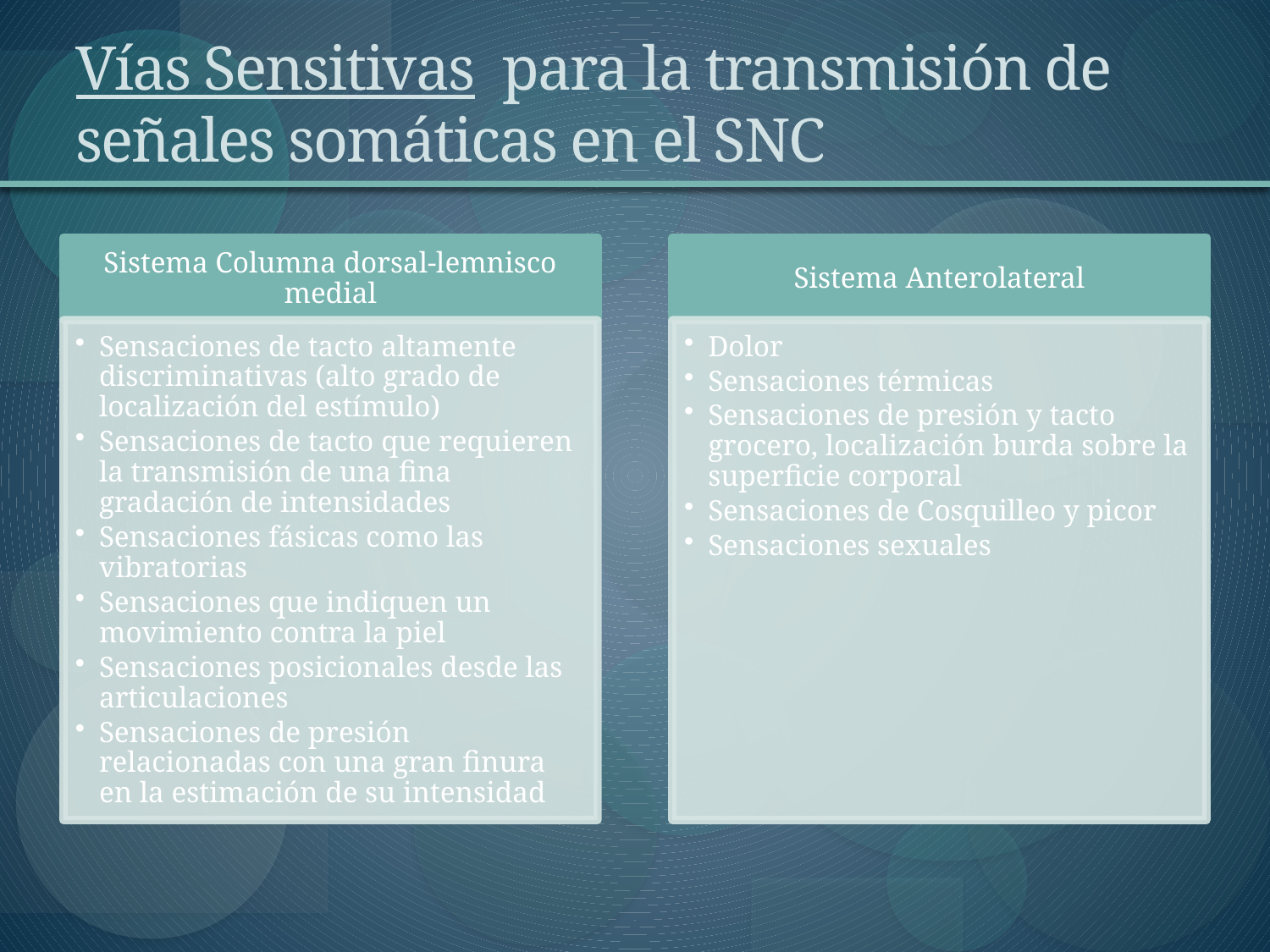

# Vías Sensitivas  para la transmisión de señales somáticas en el SNC
Sistema Columna dorsal-lemnisco medial
Sensaciones de tacto altamente discriminativas (alto grado de localización del estímulo)
Sensaciones de tacto que requieren la transmisión de una fina gradación de intensidades
Sensaciones fásicas como las vibratorias
Sensaciones que indiquen un movimiento contra la piel
Sensaciones posicionales desde las articulaciones
Sensaciones de presión relacionadas con una gran finura en la estimación de su intensidad
Sistema Anterolateral
Dolor
Sensaciones térmicas
Sensaciones de presión y tacto grocero, localización burda sobre la superficie corporal
Sensaciones de Cosquilleo y picor
Sensaciones sexuales